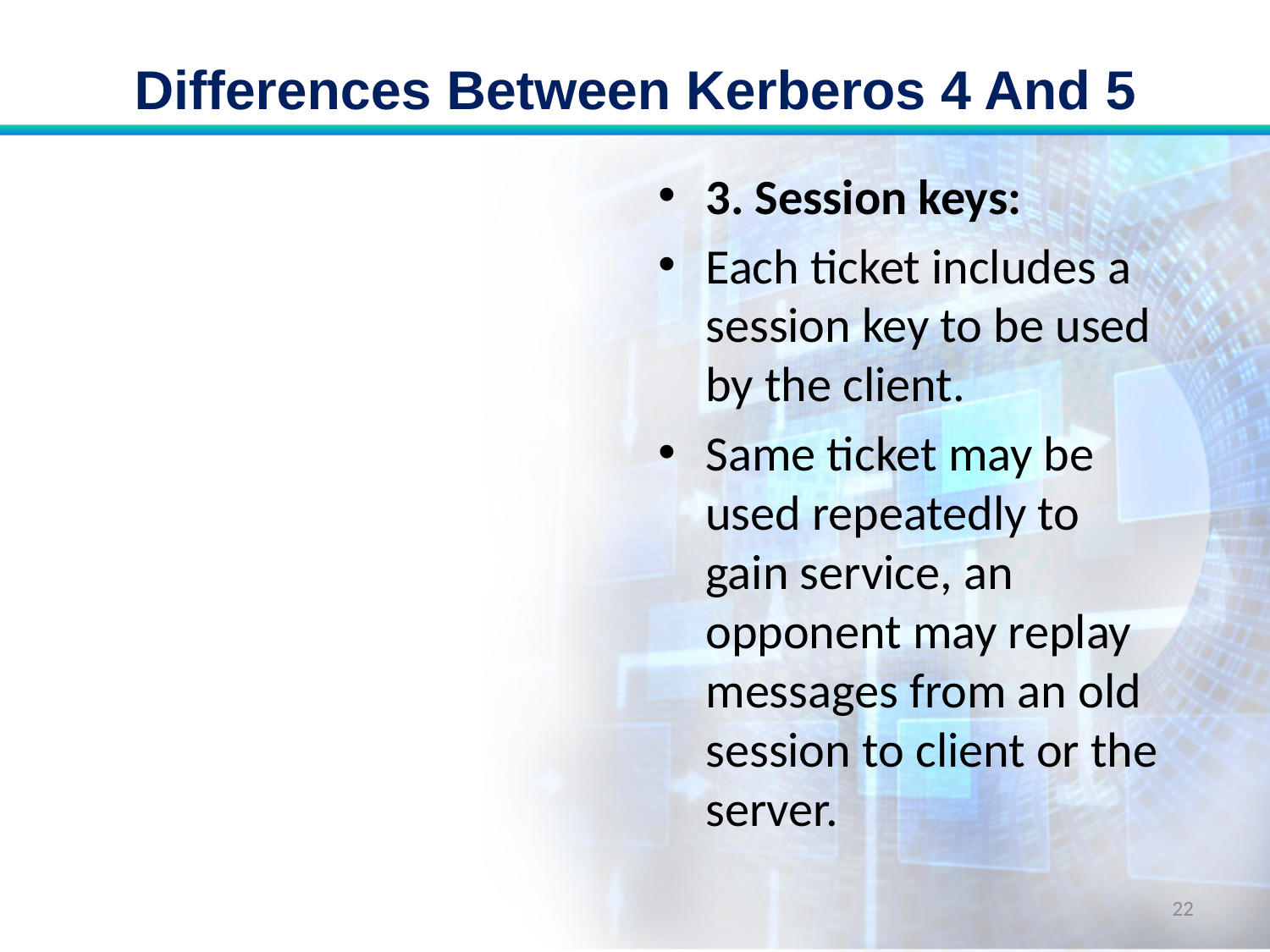

# Differences Between Kerberos 4 And 5
3. Session keys:
Each ticket includes a session key to be used by the client.
Same ticket may be used repeatedly to gain service, an opponent may replay messages from an old session to client or the server.

22